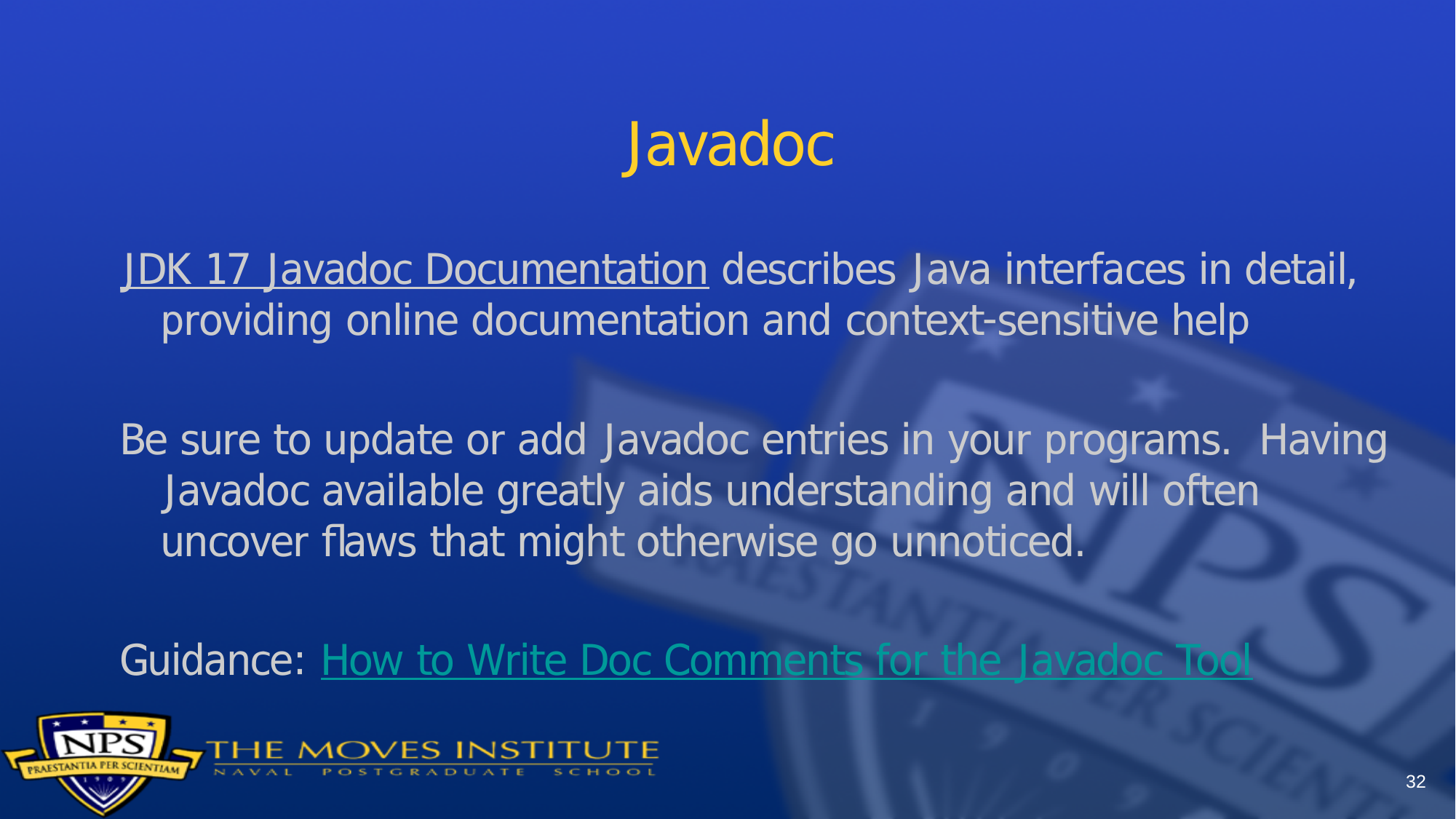

# Javadoc
JDK 17 Javadoc Documentation describes Java interfaces in detail, providing online documentation and context-sensitive help

Be sure to update or add Javadoc entries in your programs.  Having Javadoc available greatly aids understanding and will often uncover flaws that might otherwise go unnoticed.

Guidance: How to Write Doc Comments for the Javadoc Tool
32